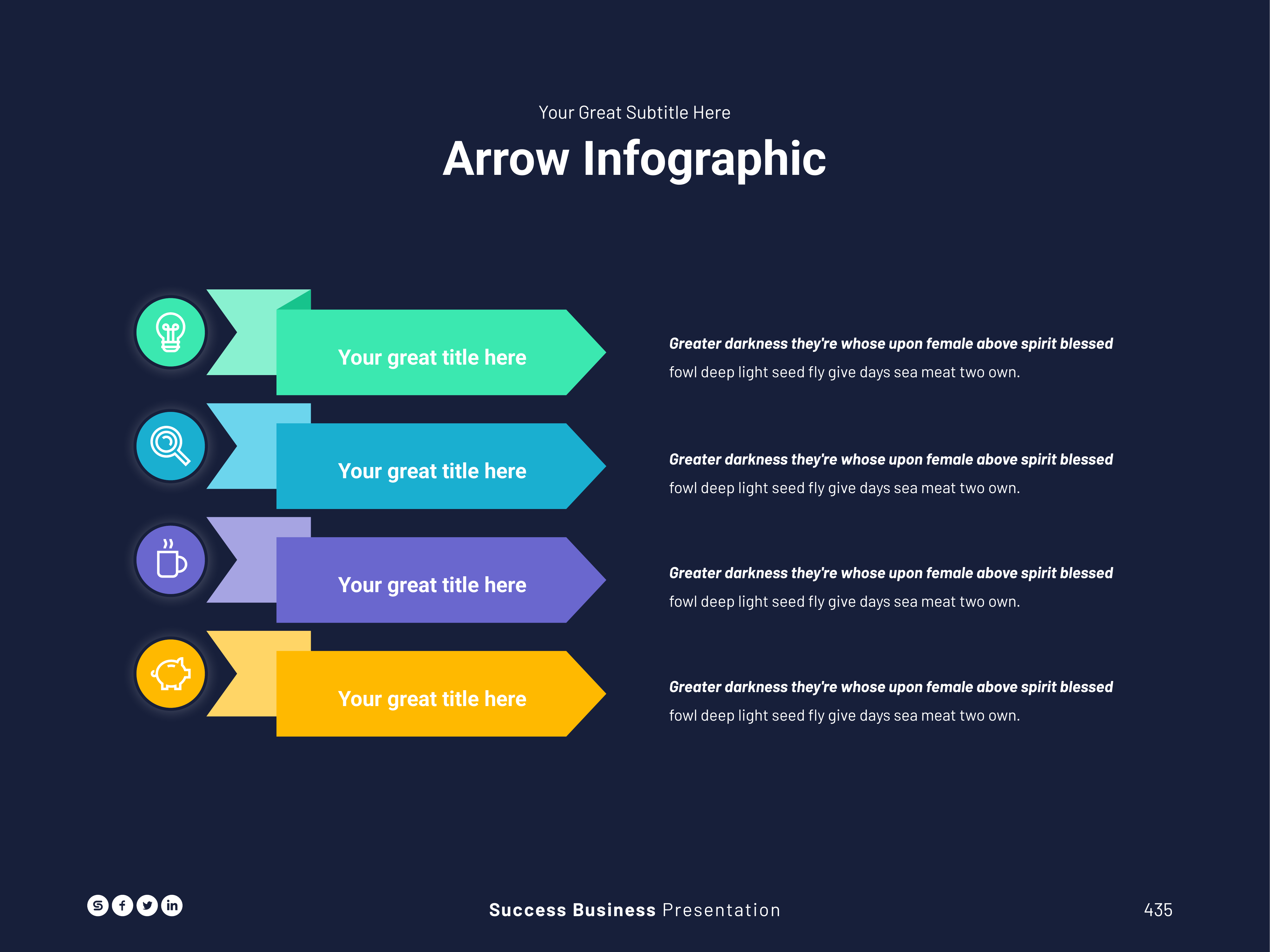

Your Great Subtitle Here
Arrow Infographic

Your great title here

Greater darkness they're whose upon female above spirit blessed fowl deep light seed fly give days sea meat two own.

Your great title here

Greater darkness they're whose upon female above spirit blessed fowl deep light seed fly give days sea meat two own.

Your great title here

Greater darkness they're whose upon female above spirit blessed fowl deep light seed fly give days sea meat two own.

Your great title here

Greater darkness they're whose upon female above spirit blessed fowl deep light seed fly give days sea meat two own.